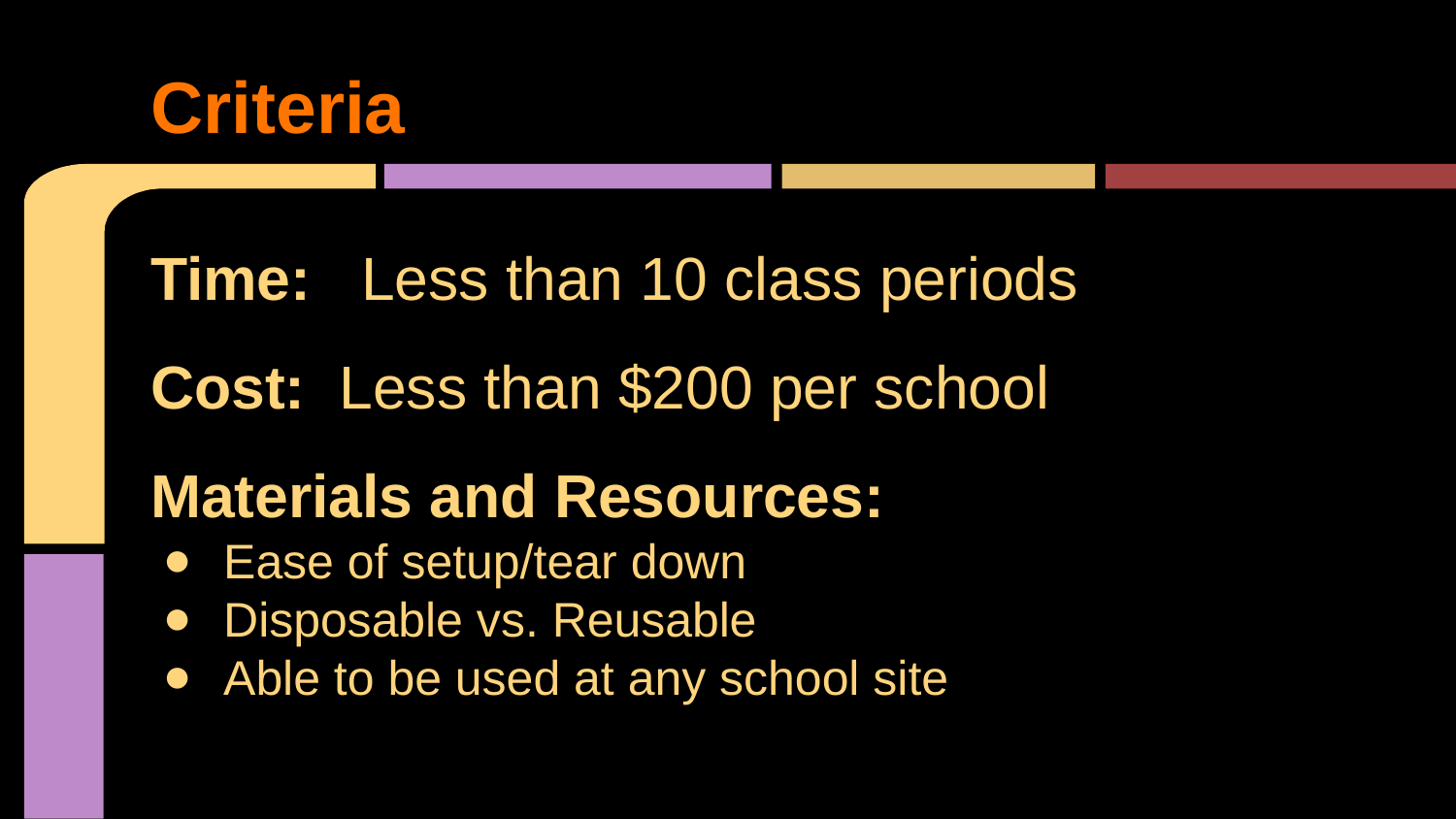

# Criteria
Time:   Less than 10 class periods
Cost:  Less than $200 per school
Materials and Resources:
Ease of setup/tear down
Disposable vs. Reusable
Able to be used at any school site